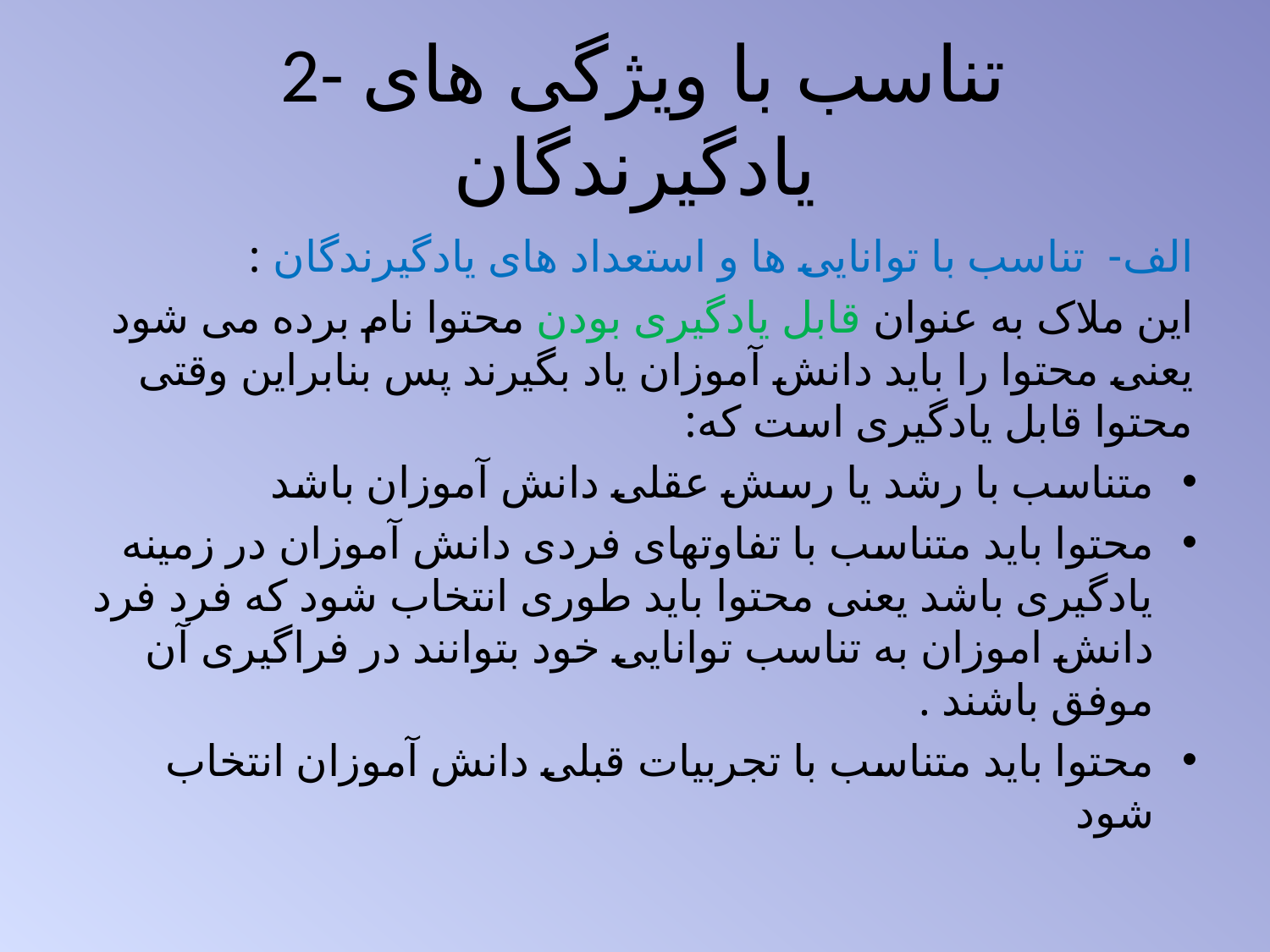

# 2- تناسب با ویژگی های یادگیرندگان
الف-  تناسب با توانایی ها و استعداد های یادگیرندگان :
این ملاک به عنوان قابل یادگیری بودن محتوا نام برده می شود یعنی محتوا را باید دانش آموزان یاد بگیرند پس بنابراین وقتی محتوا قابل یادگیری است که:
متناسب با رشد یا رسش عقلی دانش آموزان باشد
محتوا باید متناسب با تفاوتهای فردی دانش آموزان در زمینه یادگیری باشد یعنی محتوا باید طوری انتخاب شود که فرد فرد دانش اموزان به تناسب توانایی خود بتوانند در فراگیری آن موفق باشند .
محتوا باید متناسب با تجربیات قبلی دانش آموزان انتخاب شود